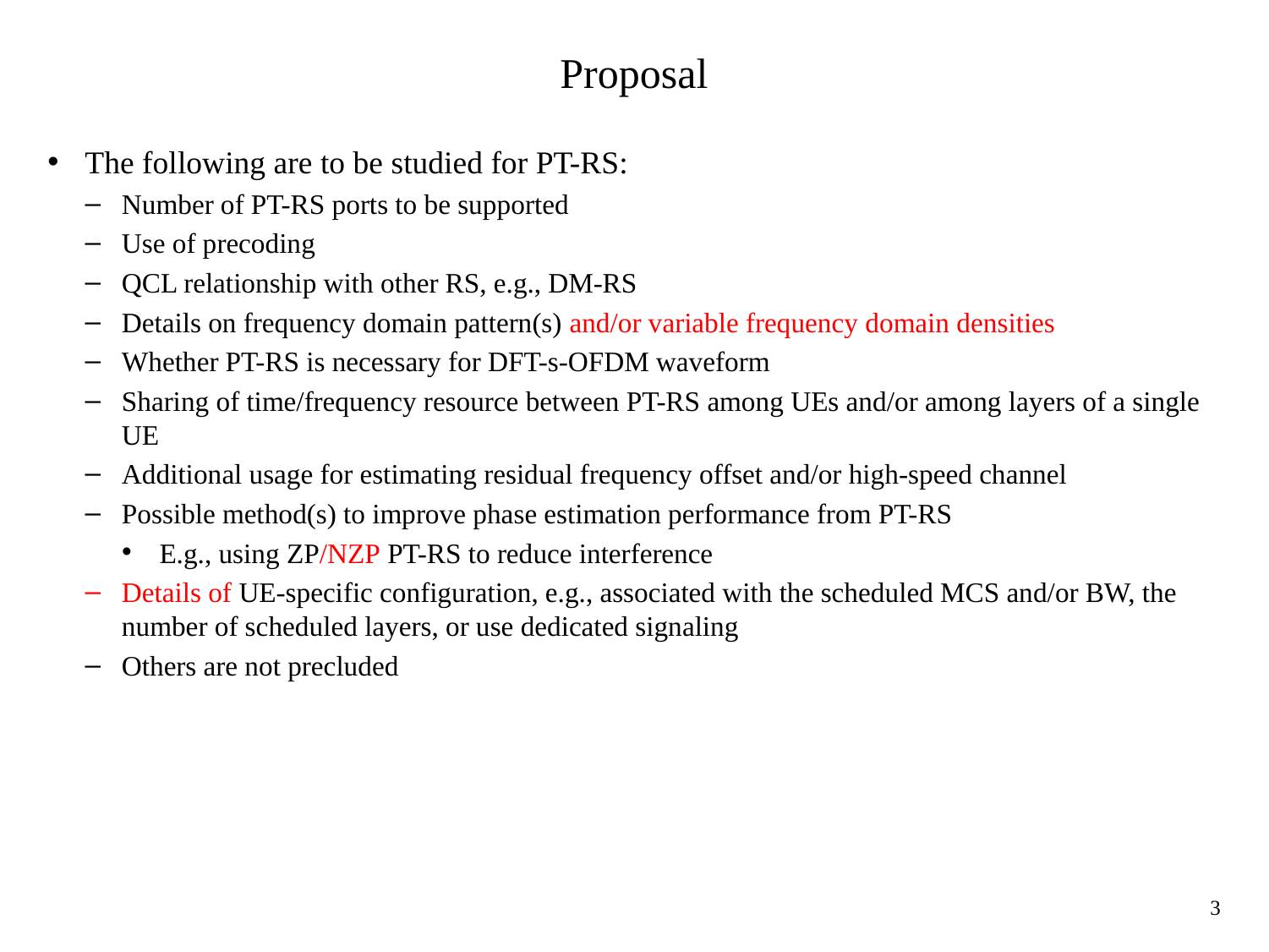

# Proposal
The following are to be studied for PT-RS:
Number of PT-RS ports to be supported
Use of precoding
QCL relationship with other RS, e.g., DM-RS
Details on frequency domain pattern(s) and/or variable frequency domain densities
Whether PT-RS is necessary for DFT-s-OFDM waveform
Sharing of time/frequency resource between PT-RS among UEs and/or among layers of a single UE
Additional usage for estimating residual frequency offset and/or high-speed channel
Possible method(s) to improve phase estimation performance from PT-RS
E.g., using ZP/NZP PT-RS to reduce interference
Details of UE-specific configuration, e.g., associated with the scheduled MCS and/or BW, the number of scheduled layers, or use dedicated signaling
Others are not precluded

3